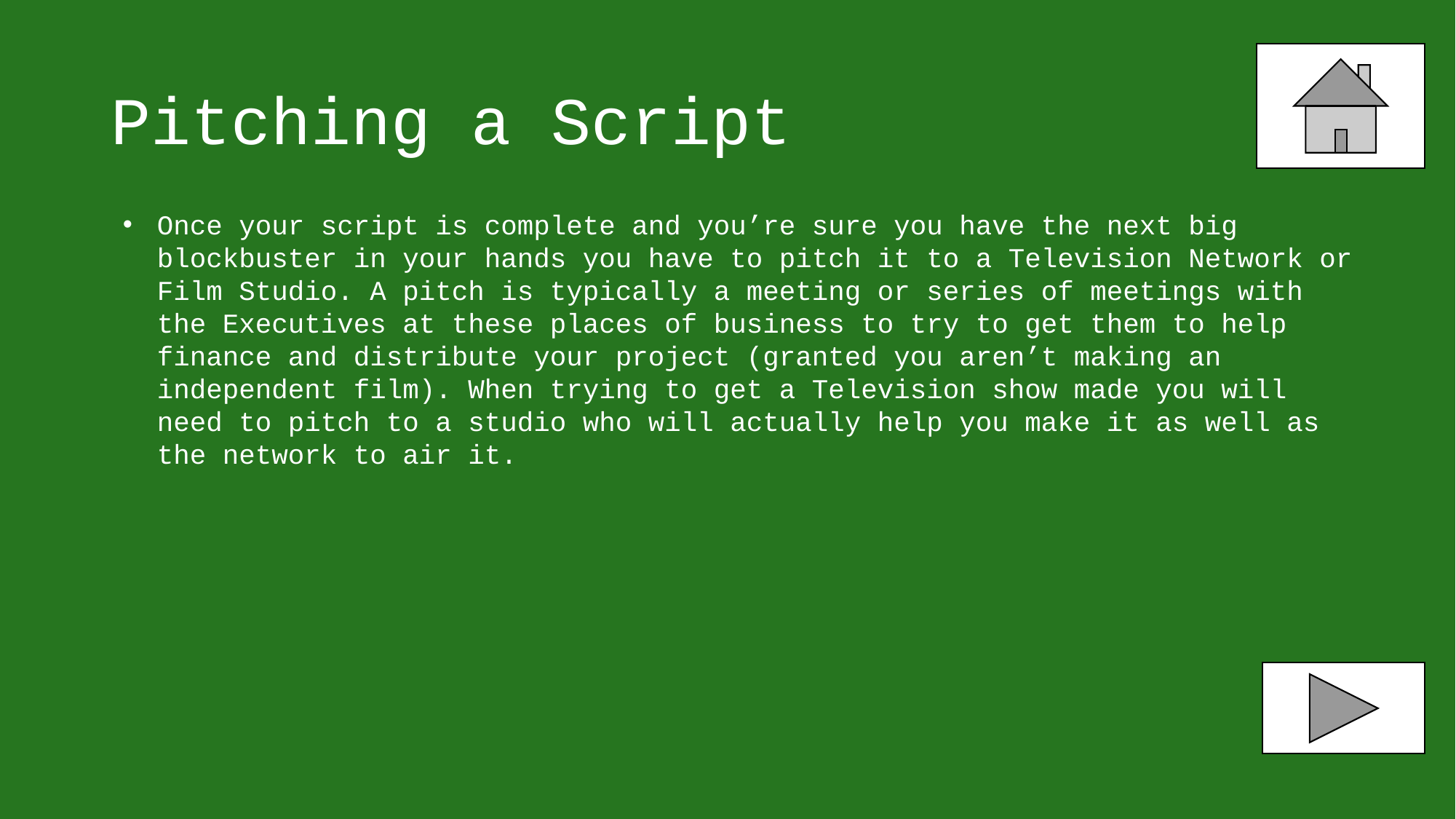

# Pitching a Script

Once your script is complete and you’re sure you have the next big blockbuster in your hands you have to pitch it to a Television Network or Film Studio. A pitch is typically a meeting or series of meetings with the Executives at these places of business to try to get them to help finance and distribute your project (granted you aren’t making an independent film). When trying to get a Television show made you will need to pitch to a studio who will actually help you make it as well as the network to air it.